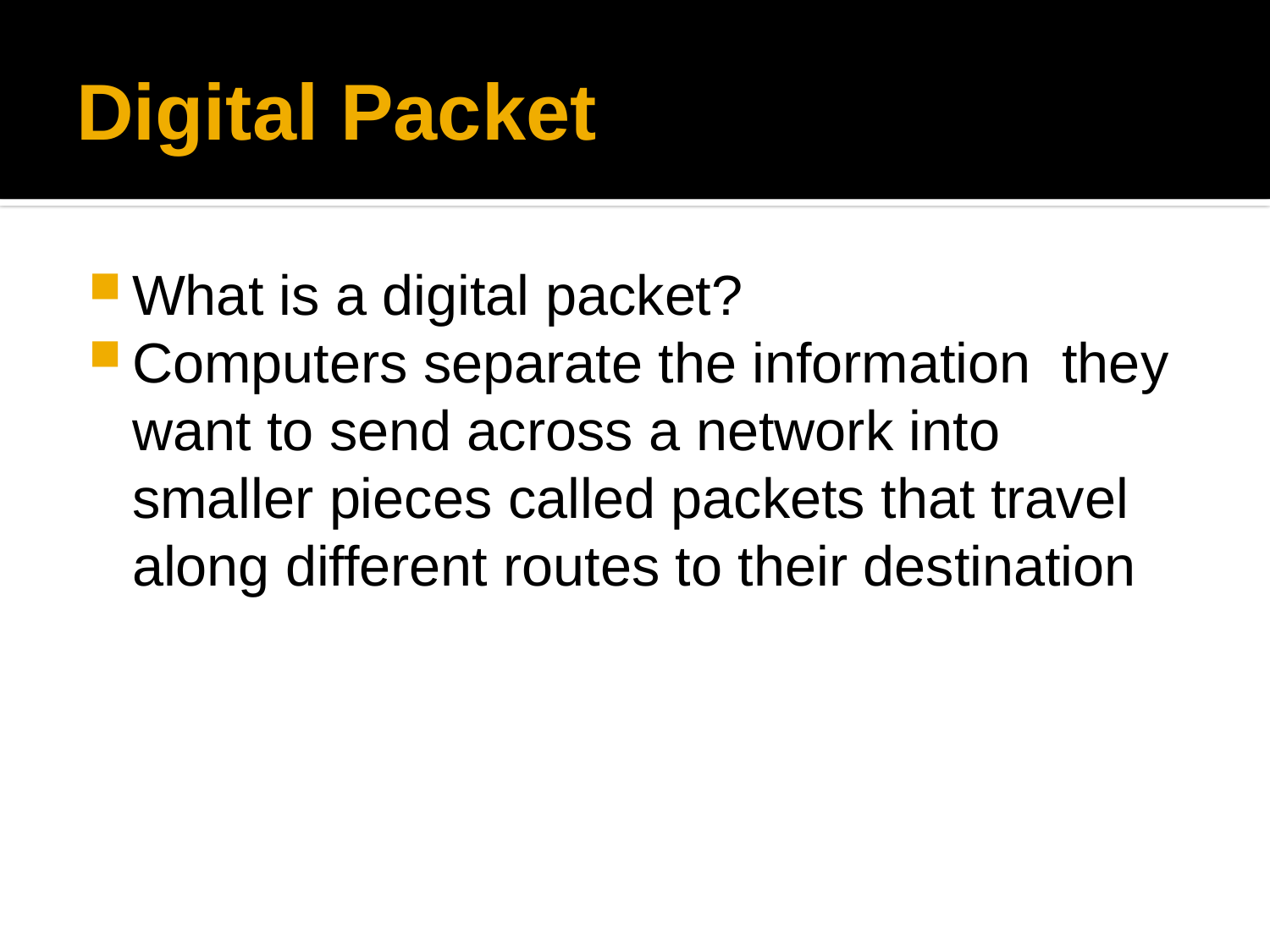

# Digital Packet
What is a digital packet?
Computers separate the information  they want to send across a network into smaller pieces called packets that travel along different routes to their destination